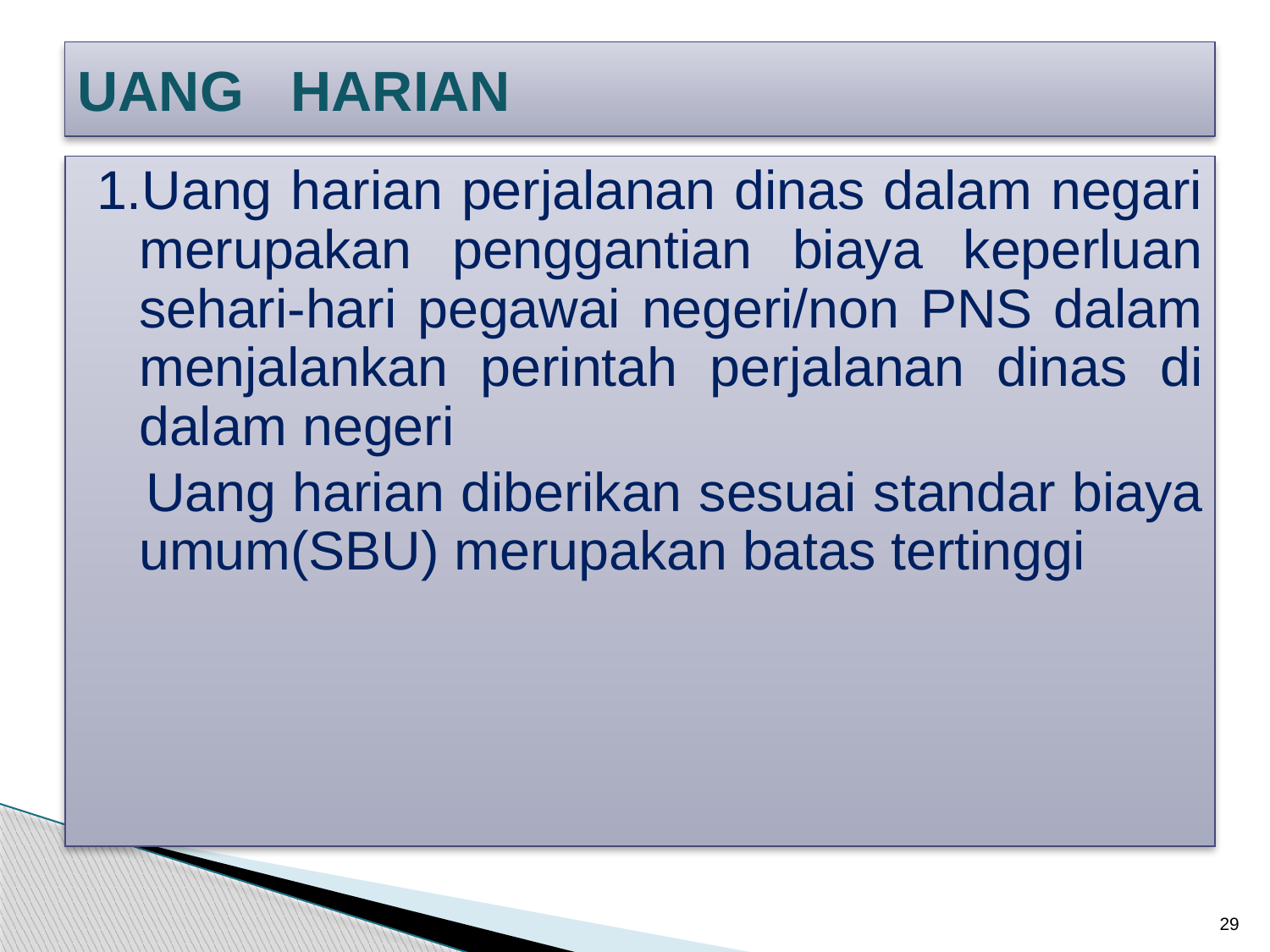

# UANG   HARIAN
 1.Uang harian perjalanan dinas dalam negari merupakan penggantian biaya keperluan sehari-hari pegawai negeri/non PNS dalam menjalankan perintah perjalanan dinas di dalam negeri
    Uang harian diberikan sesuai standar biaya umum(SBU) merupakan batas tertinggi

29